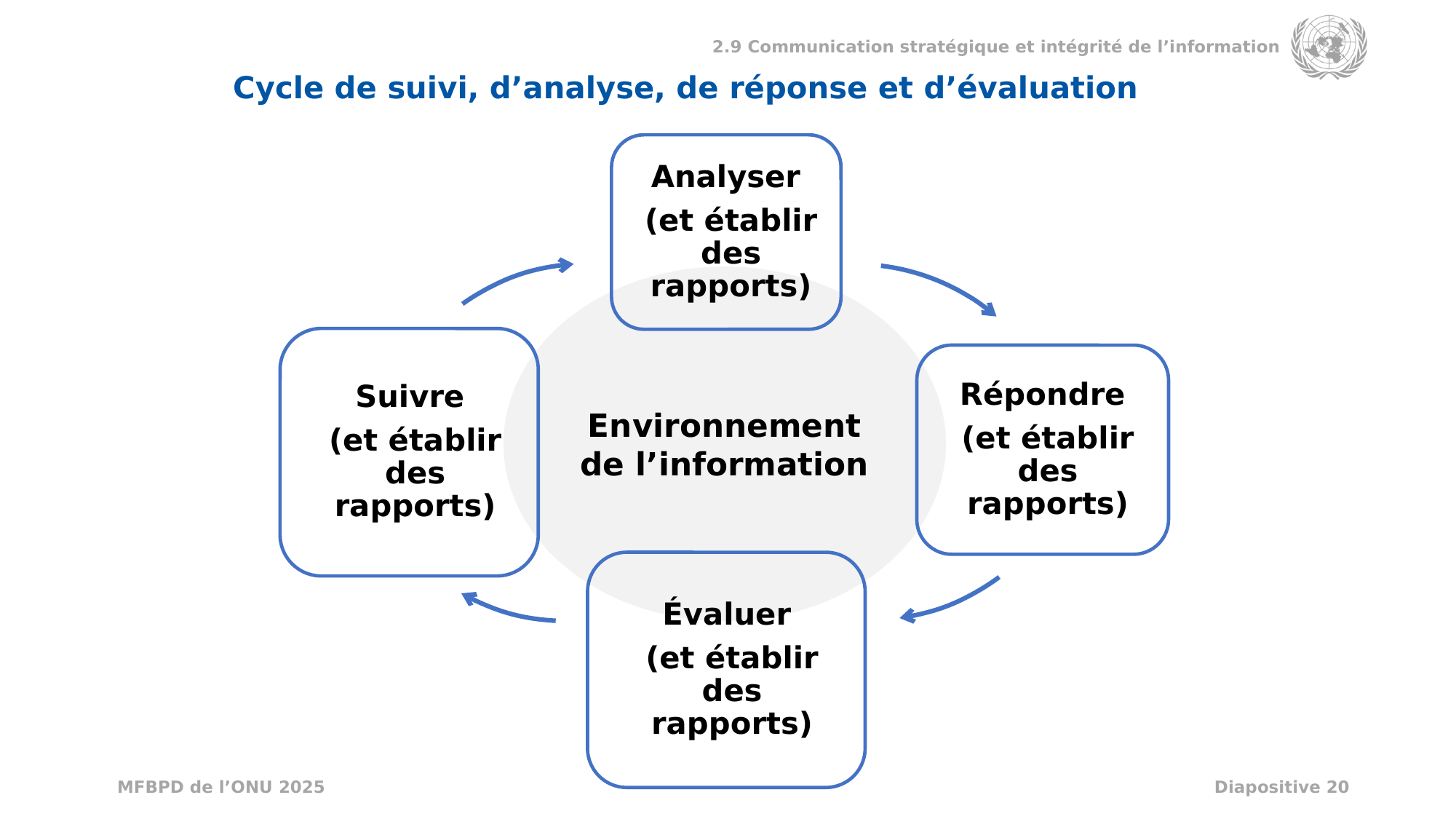

Cycle de suivi, d’analyse, de réponse et d’évaluation
Analyser
(et établir des rapports)
Répondre
(et établir des rapports)
Évaluer
(et établir des rapports)
Suivre
(et établir des rapports)
Environnement
de l’information